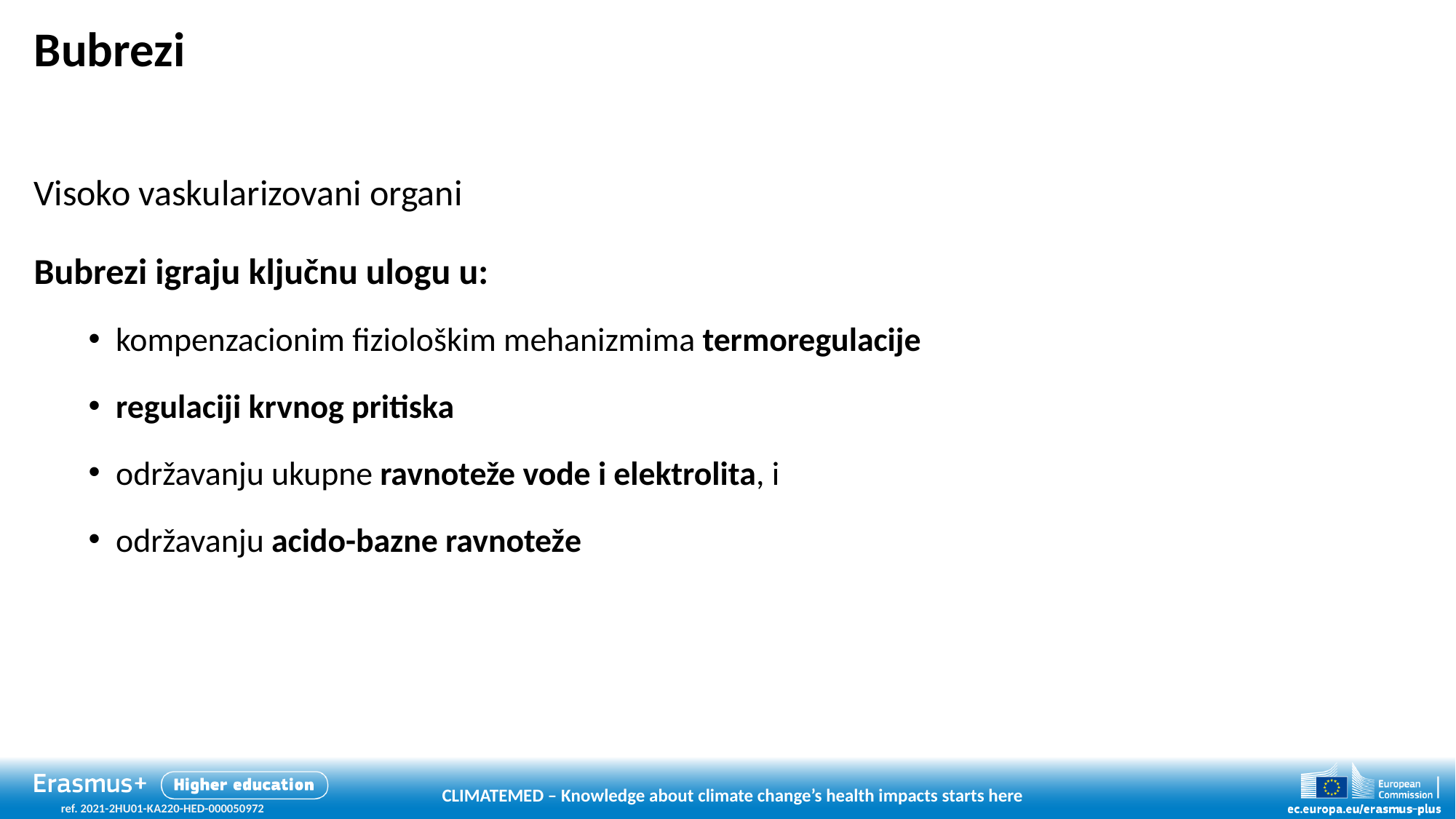

# Bubrezi
Visoko vaskularizovani organi
Bubrezi igraju ključnu ulogu u:
kompenzacionim fiziološkim mehanizmima termoregulacije
regulaciji krvnog pritiska
održavanju ukupne ravnoteže vode i elektrolita, i
održavanju acido-bazne ravnoteže